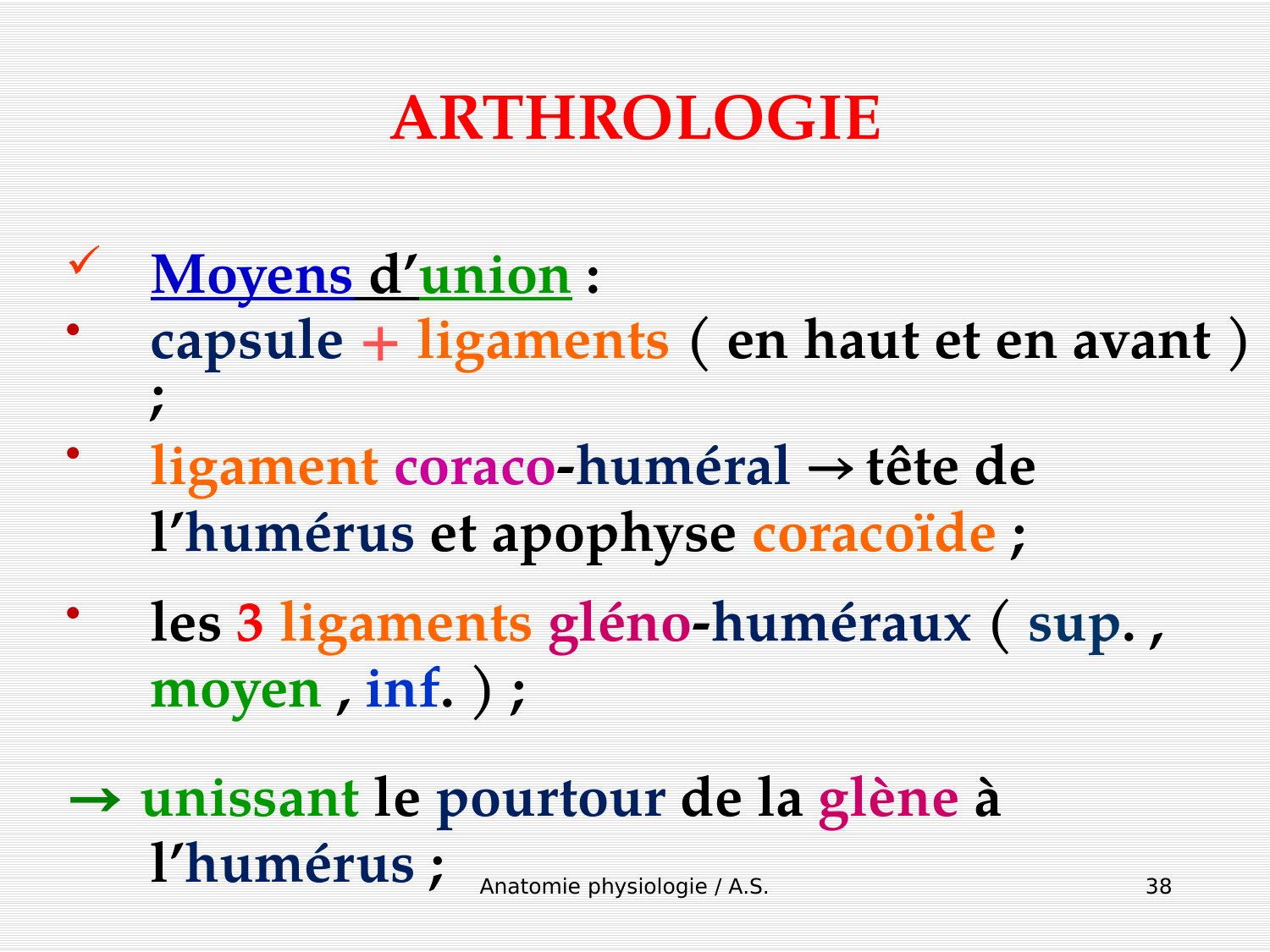

# ARTHROLOGIE
Moyens d’union :
capsule + ligaments ( en haut et en avant ) ;
ligament coraco-huméral → tête de
      l’humérus et apophyse coracoïde ;

les 3 ligaments gléno-huméraux ( sup. ,
	moyen , inf. ) ;

→ unissant le pourtour de la glène à
      l’humérus ;
Anatomie physiologie / A.S.
38